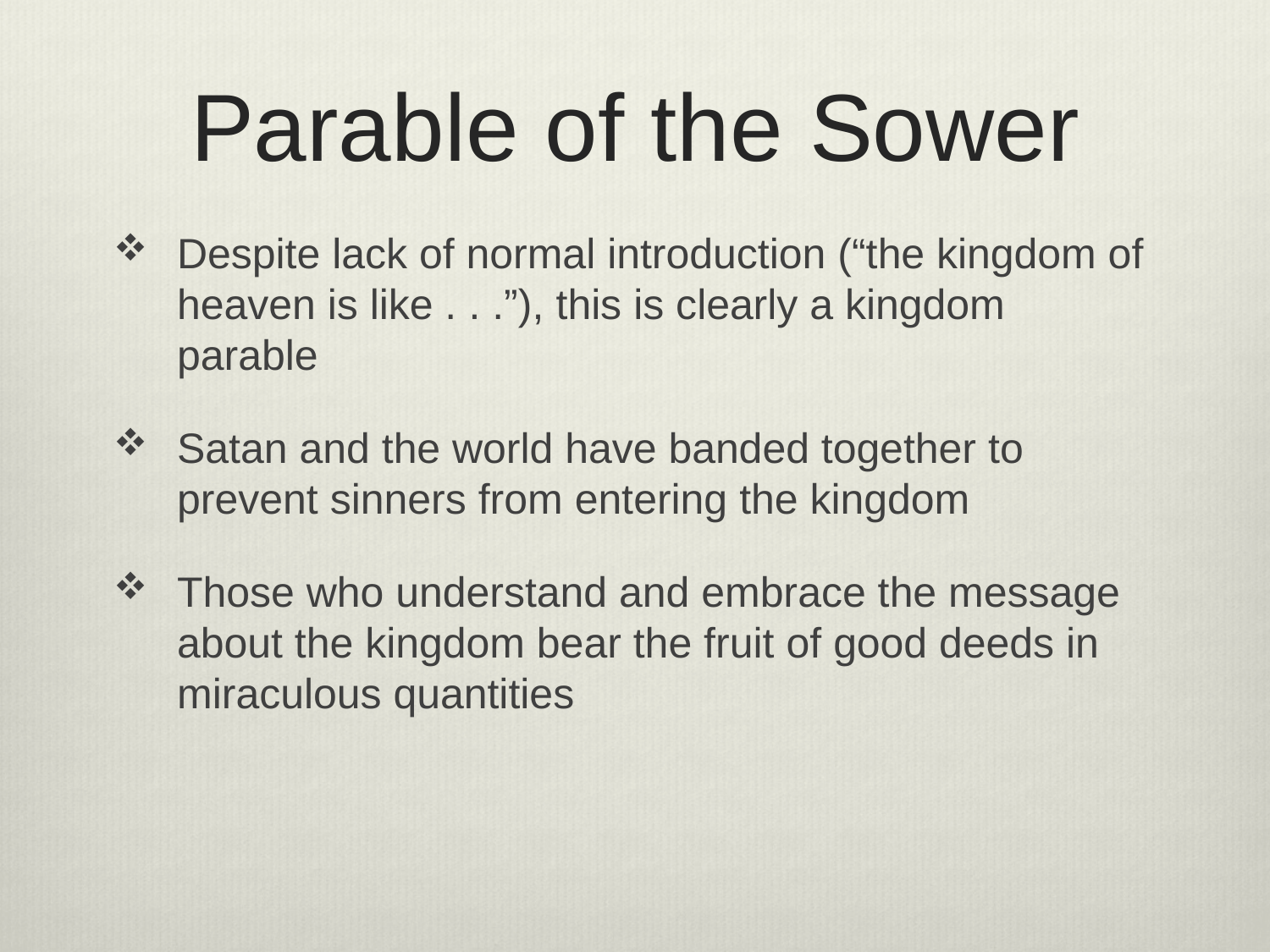

# Parable of the Sower
Despite lack of normal introduction (“the kingdom of heaven is like . . .”), this is clearly a kingdom parable
Satan and the world have banded together to prevent sinners from entering the kingdom
Those who understand and embrace the message about the kingdom bear the fruit of good deeds in miraculous quantities